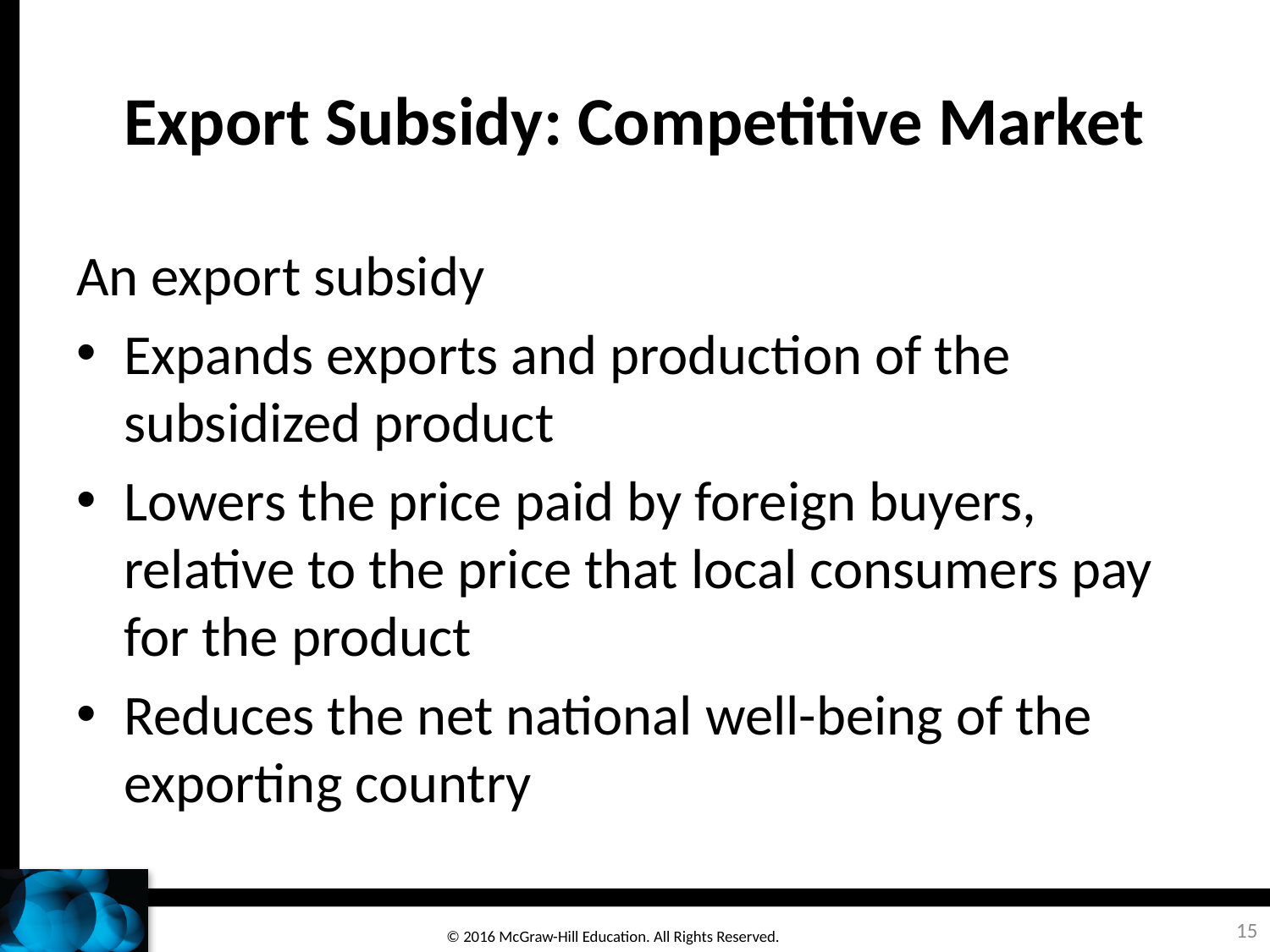

# Export Subsidy: Competitive Market
An export subsidy
Expands exports and production of the subsidized product
Lowers the price paid by foreign buyers, relative to the price that local consumers pay for the product
Reduces the net national well-being of the exporting country

15
© 2016 McGraw-Hill Education. All Rights Reserved.